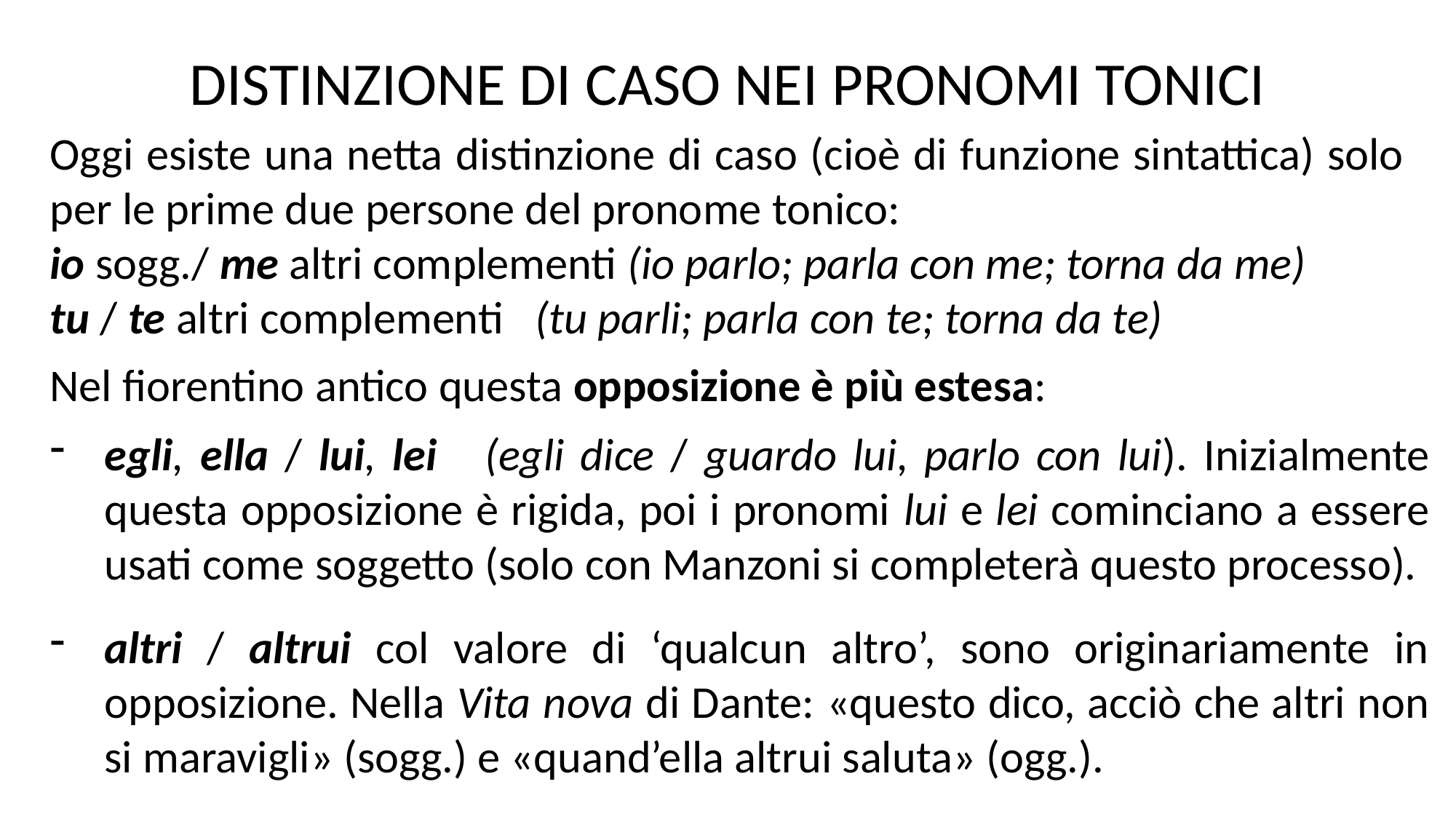

DISTINZIONE DI CASO NEI PRONOMI TONICI
Oggi esiste una netta distinzione di caso (cioè di funzione sintattica) solo per le prime due persone del pronome tonico:
io sogg./ me altri complementi (io parlo; parla con me; torna da me)
tu / te altri complementi   (tu parli; parla con te; torna da te)
Nel fiorentino antico questa opposizione è più estesa:

egli, ella / lui, lei   (egli dice / guardo lui, parlo con lui). Inizialmente questa opposizione è rigida, poi i pronomi lui e lei cominciano a essere usati come soggetto (solo con Manzoni si completerà questo processo).

altri / altrui col valore di ‘qualcun altro’, sono originariamente in opposizione. Nella Vita nova di Dante: «questo dico, acciò che altri non si maravigli» (sogg.) e «quand’ella altrui saluta» (ogg.).